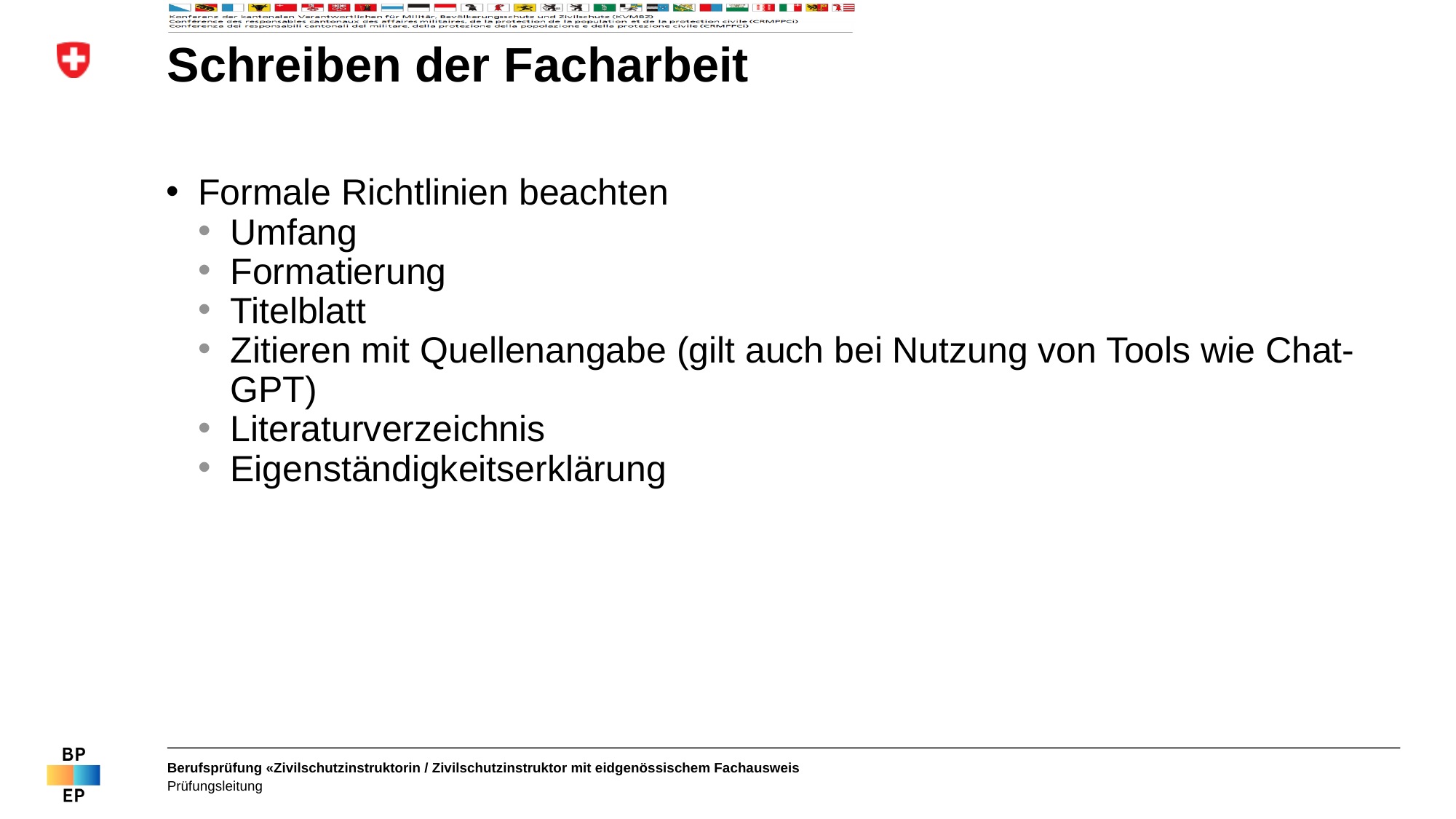

# Schreiben der Facharbeit
Formale Richtlinien beachten
Umfang
Formatierung
Titelblatt
Zitieren mit Quellenangabe (gilt auch bei Nutzung von Tools wie Chat-GPT)
Literaturverzeichnis
Eigenständigkeitserklärung

Berufsprüfung «Zivilschutzinstruktorin / Zivilschutzinstruktor mit eidgenössischem Fachausweis
Prüfungsleitung